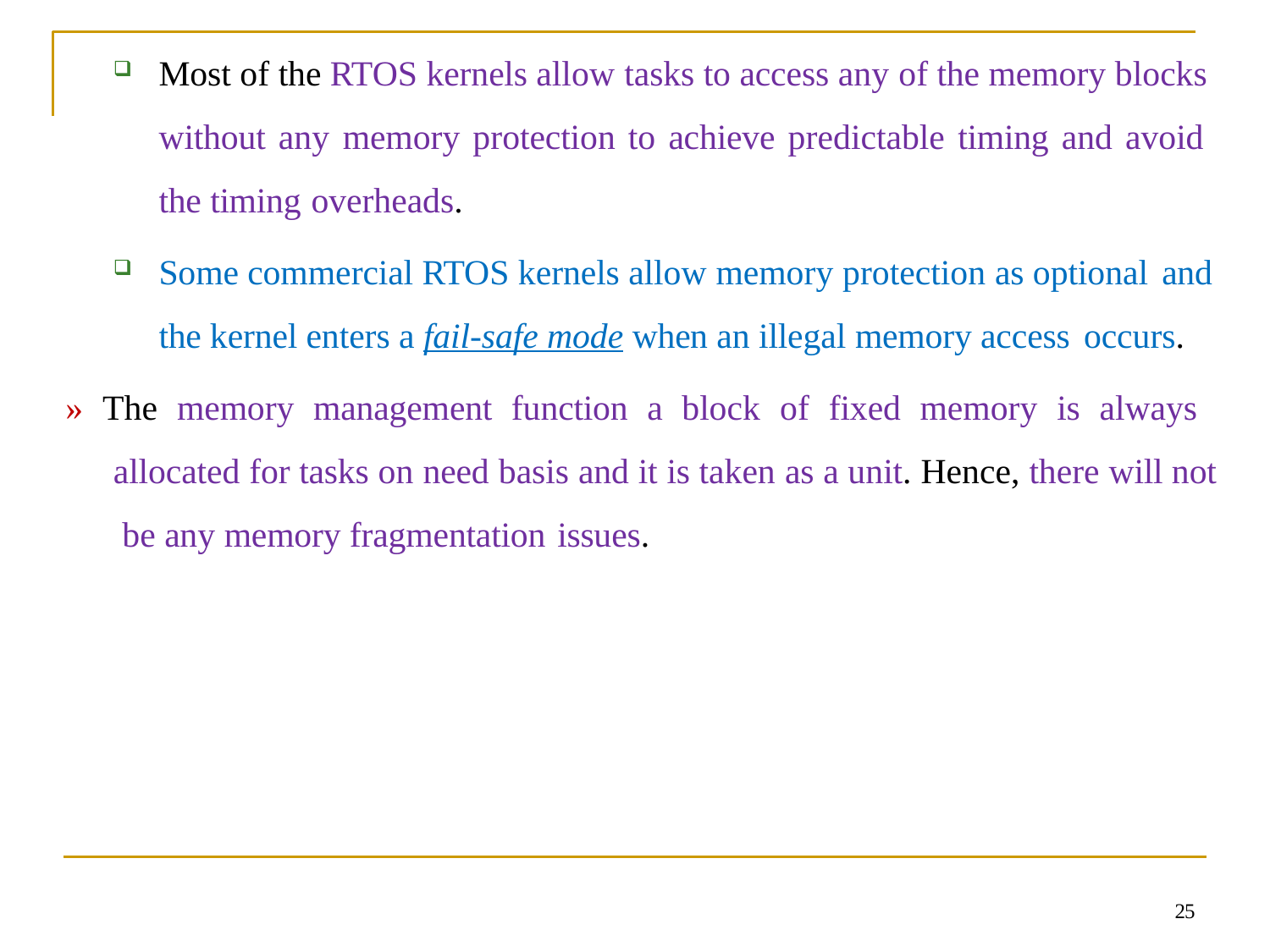

Most of the RTOS kernels allow tasks to access any of the memory blocks  without any memory protection to achieve predictable timing and avoid  the timing overheads.
Some commercial RTOS kernels allow memory protection as optional and
the kernel enters a fail-safe mode when an illegal memory access occurs.
» The memory management function a block of fixed memory is always  allocated for tasks on need basis and it is taken as a unit. Hence, there will not  be any memory fragmentation issues.
25